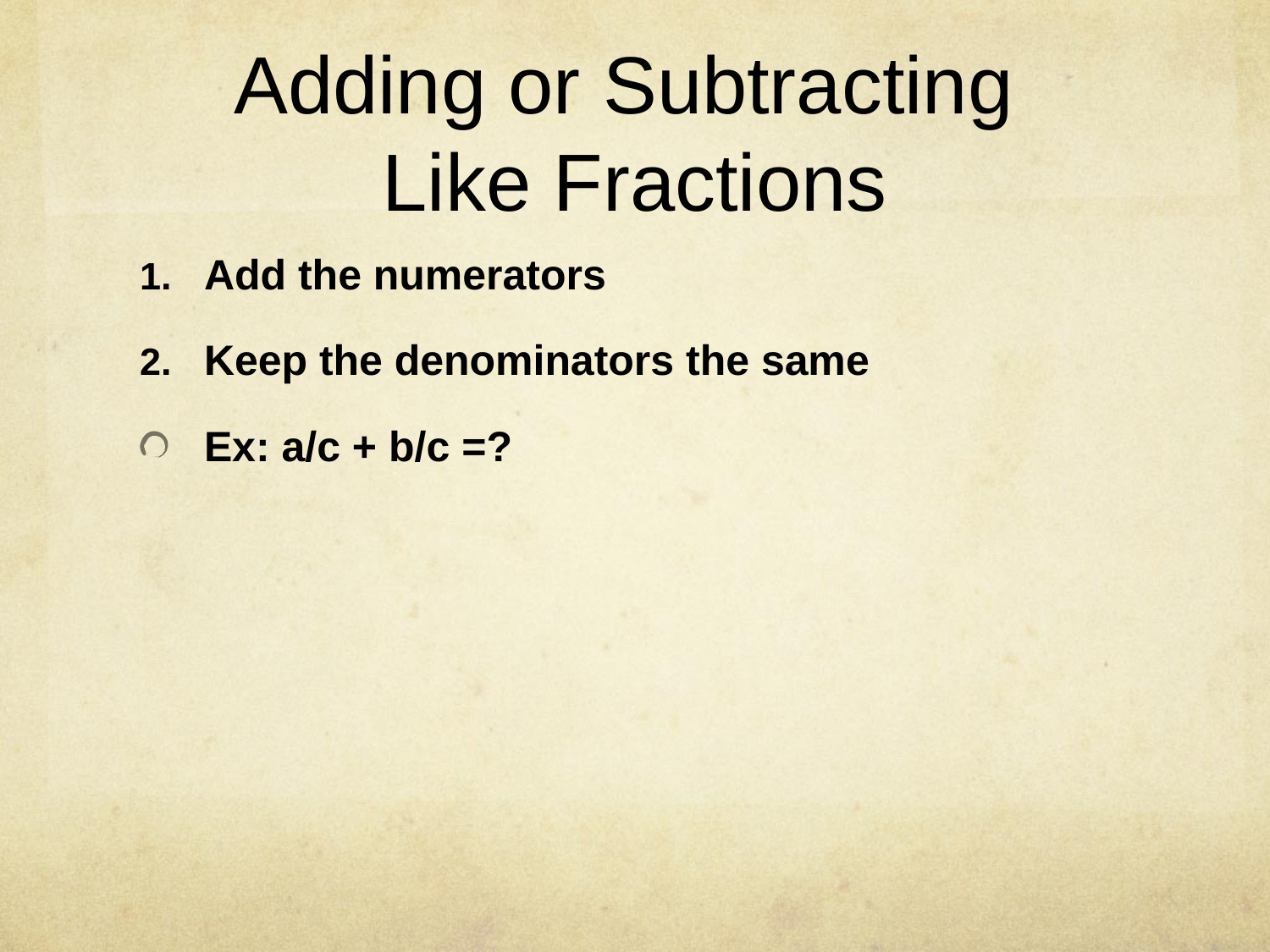

# Adding or Subtracting Like Fractions
Add the numerators
Keep the denominators the same
Ex: a/c + b/c =?